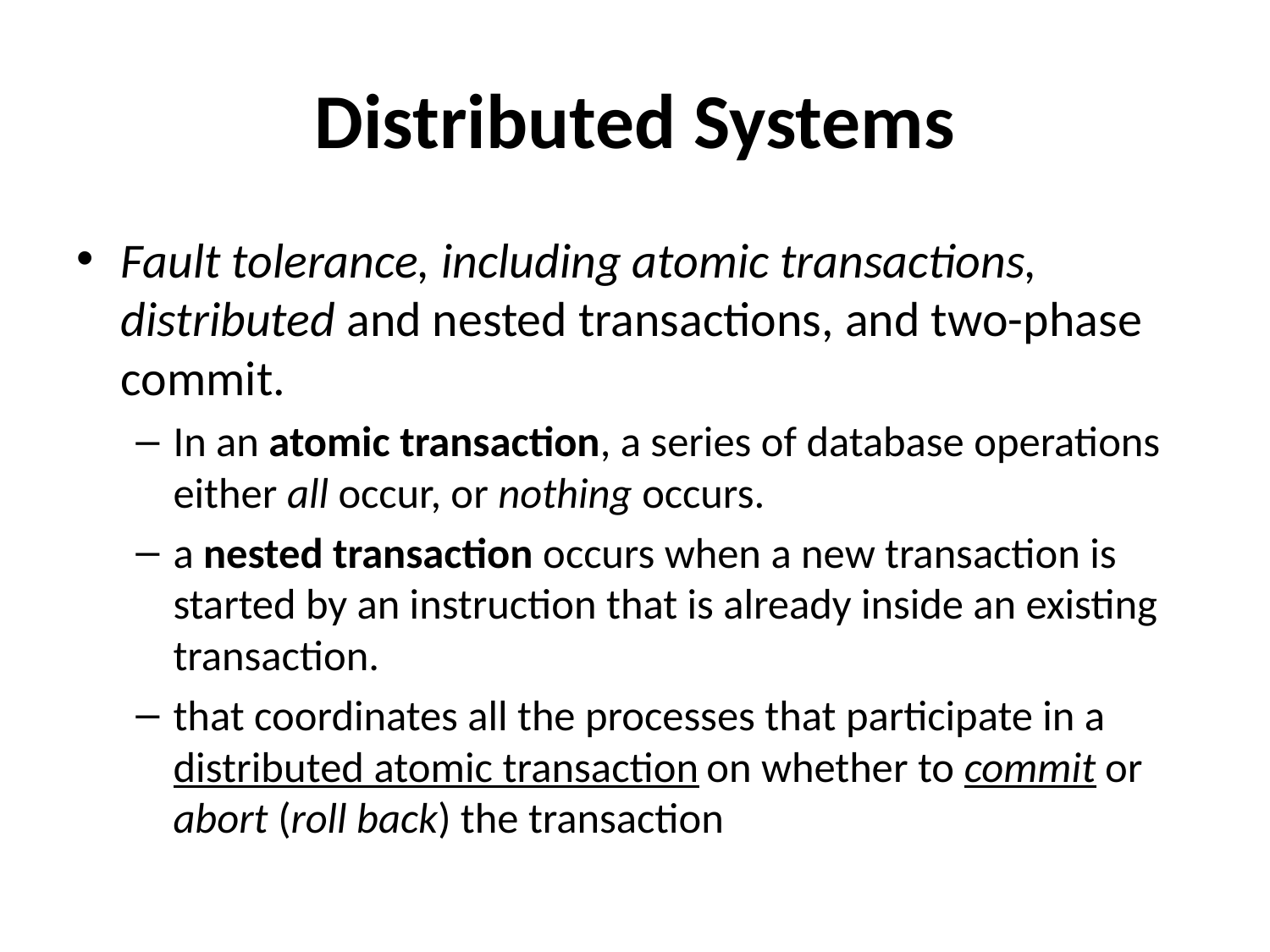

# Distributed Systems
Fault tolerance, including atomic transactions, distributed and nested transactions, and two-phase commit.
In an atomic transaction, a series of database operations either all occur, or nothing occurs.
a nested transaction occurs when a new transaction is started by an instruction that is already inside an existing transaction.
that coordinates all the processes that participate in a distributed atomic transaction on whether to commit or abort (roll back) the transaction